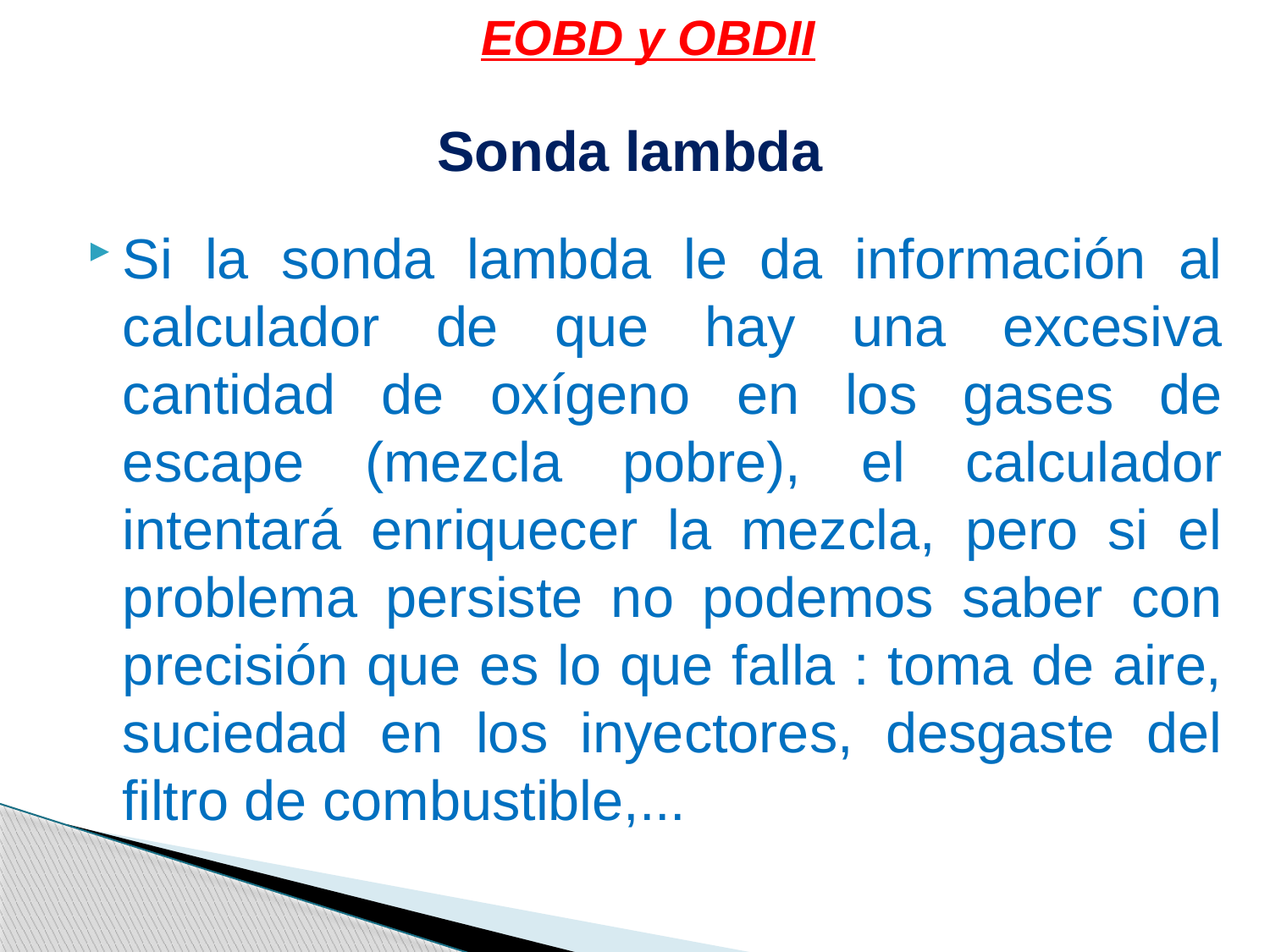

EOBD y OBDII
Sonda lambda

Si la sonda lambda le da información al calculador de que hay una excesiva cantidad de oxígeno en los gases de escape (mezcla pobre), el calculador intentará enriquecer la mezcla, pero si el problema persiste no podemos saber con precisión que es lo que falla : toma de aire, suciedad en los inyectores, desgaste del filtro de combustible,...